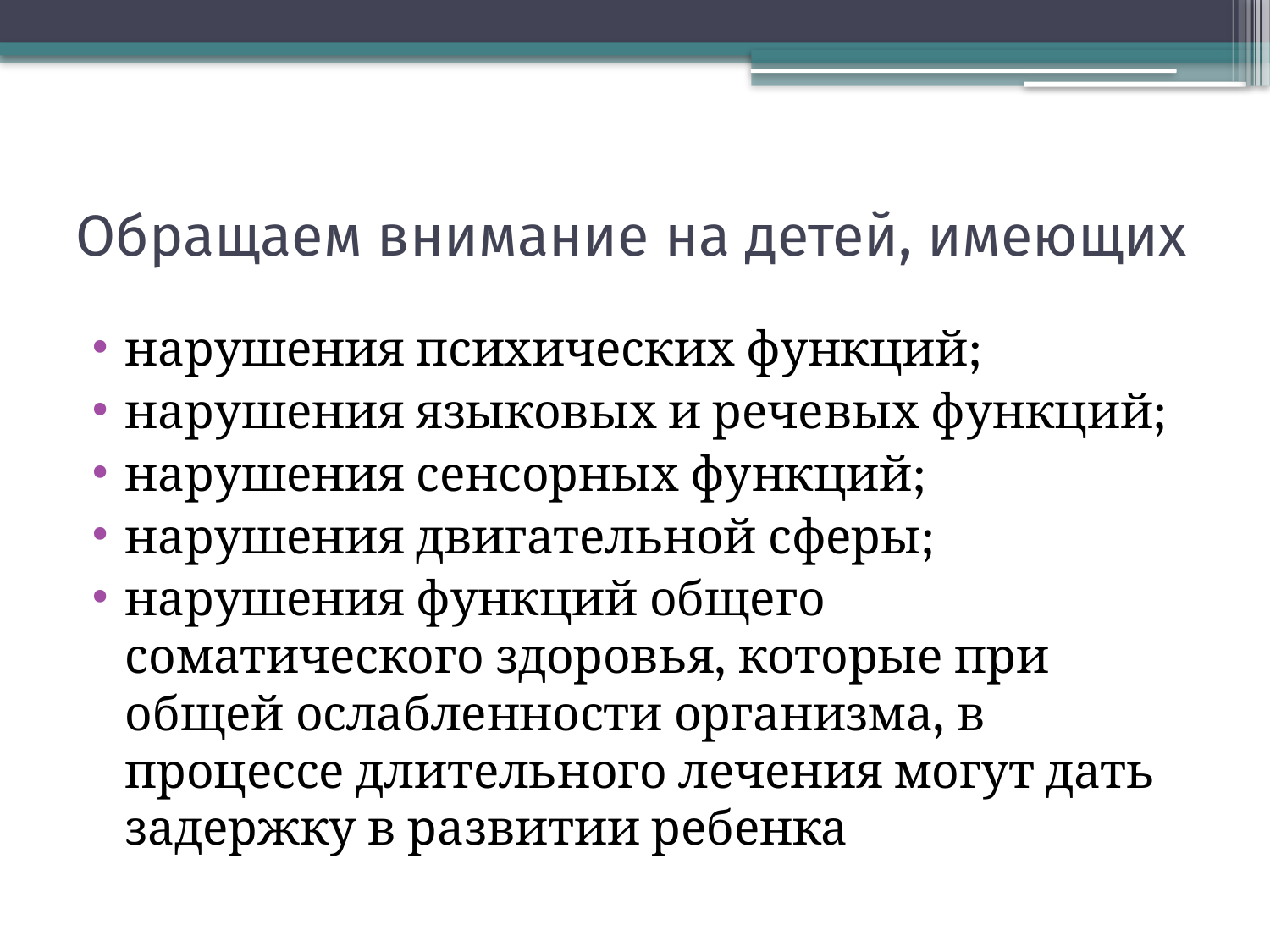

# Обращаем внимание на детей, имеющих
нарушения психических функций;
нарушения языковых и речевых функций;
нарушения сенсорных функций;
нарушения двигательной сферы;
нарушения функций общего соматического здоровья, которые при общей ослабленности организма, в процессе длительного лечения могут дать задержку в развитии ребенка